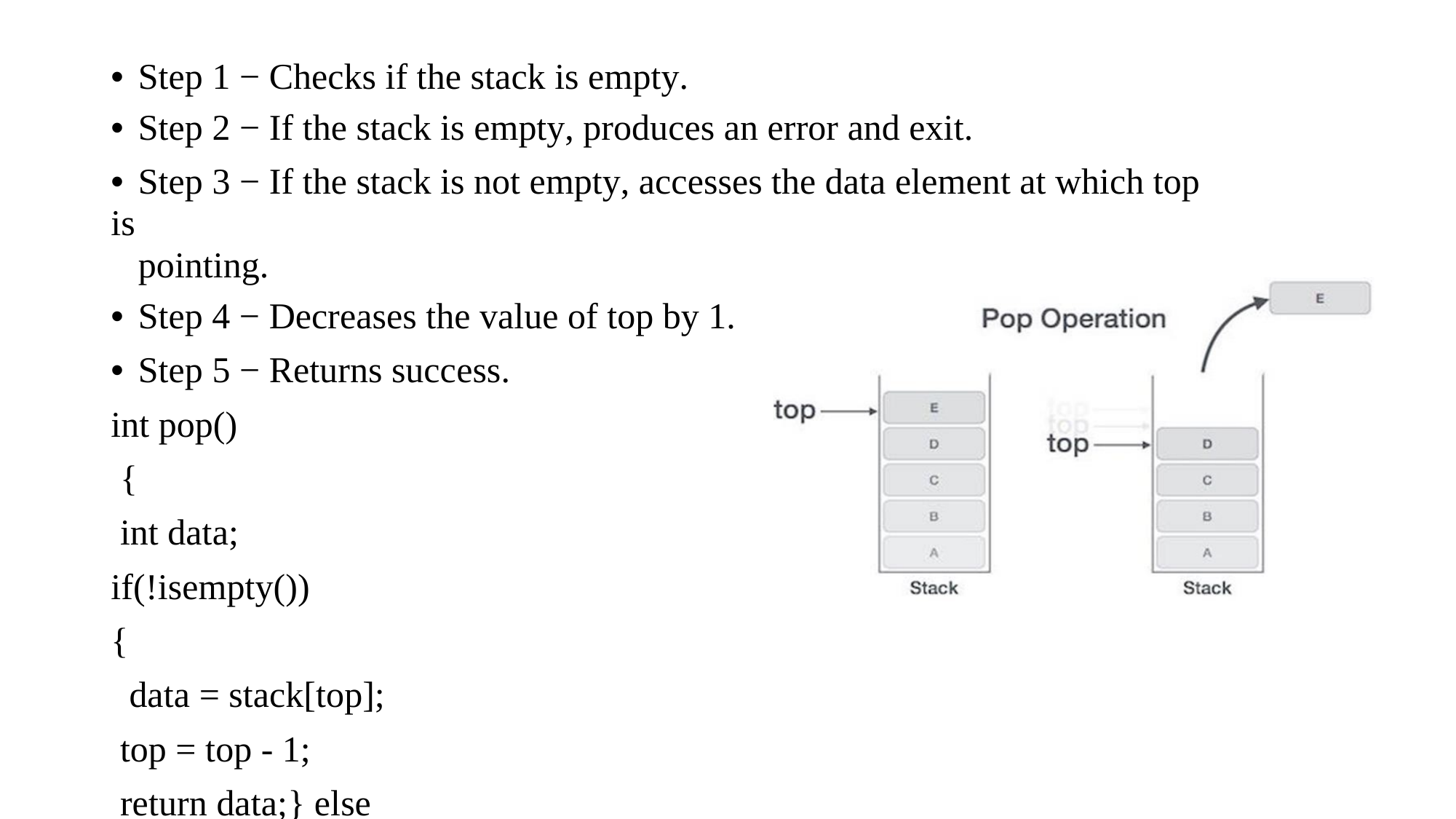

• Step 1 − Checks if the stack is empty.
• Step 2 − If the stack is empty, produces an error and exit.
• Step 3 − If the stack is not empty, accesses the data element at which top is
pointing.
• Step 4 − Decreases the value of top by 1.
• Step 5 − Returns success.
int pop()
{
int data;
if(!isempty())
{
data = stack[top];
top = top - 1;
return data;} else